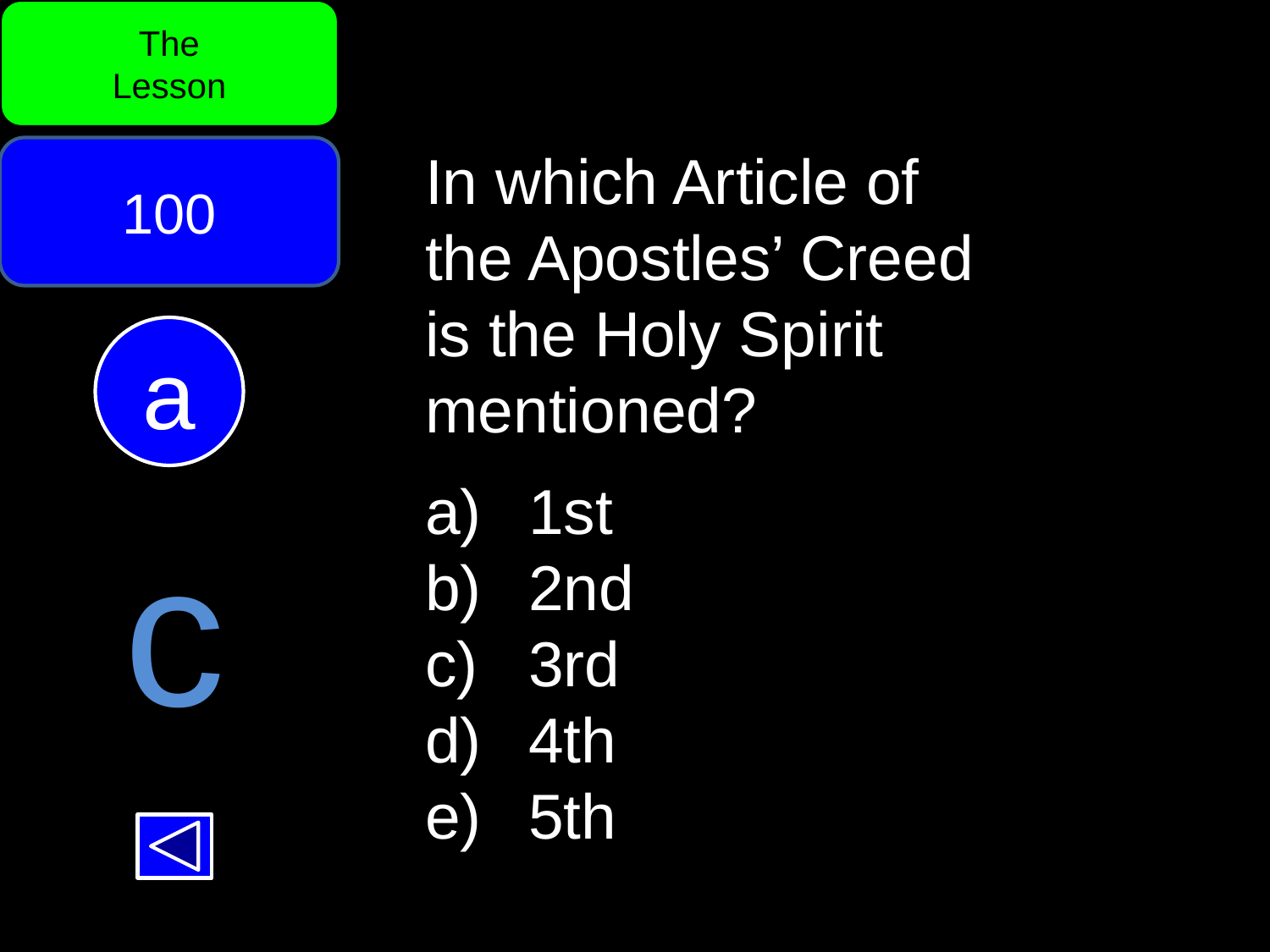

The
Lesson
In which Article of
the Apostles’ Creed
is the Holy Spirit
mentioned?

1st
2nd
3rd
4th
5th
100
a
c